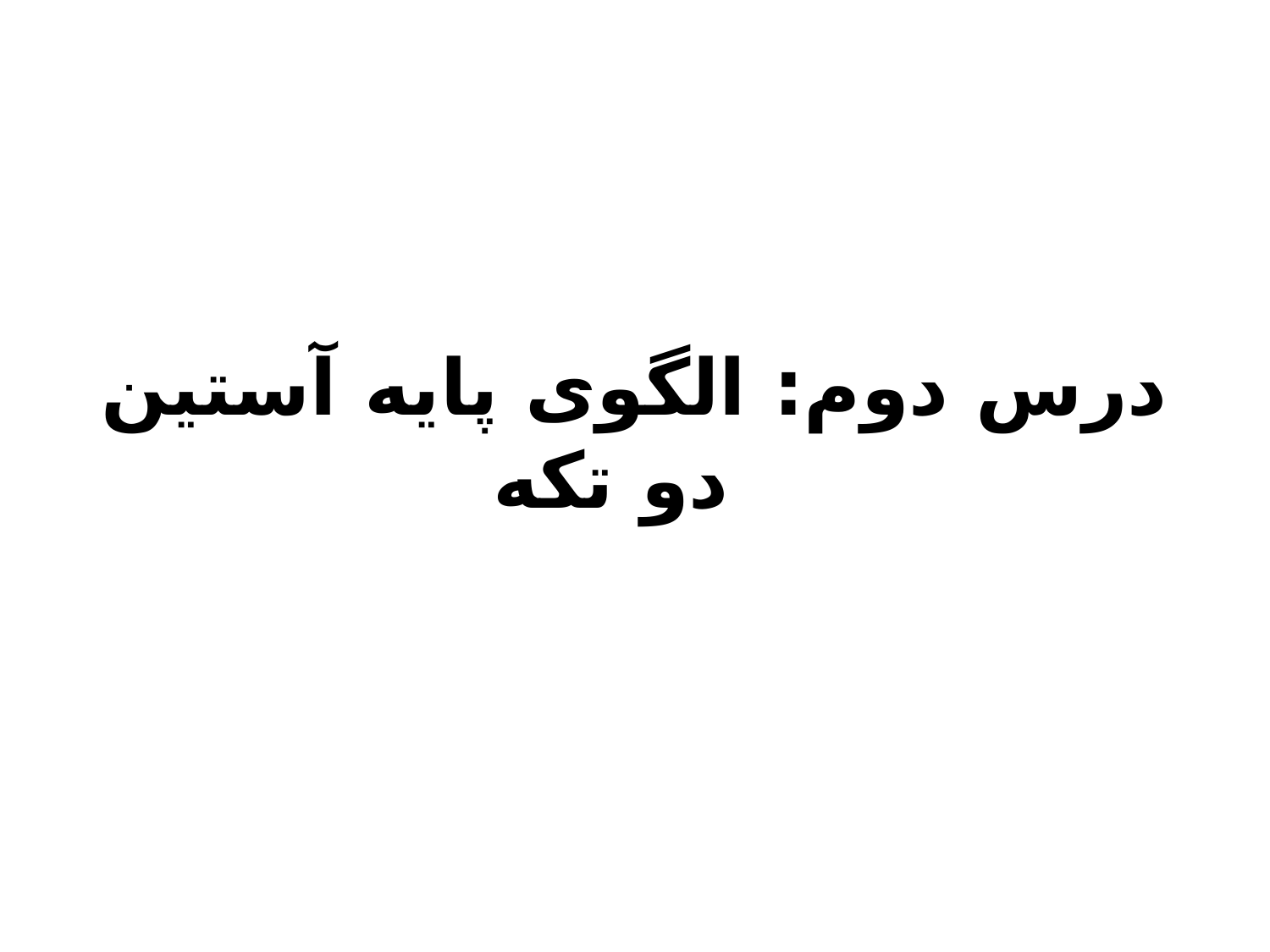

درس دوم: الگوی پایه آستین دو تکه